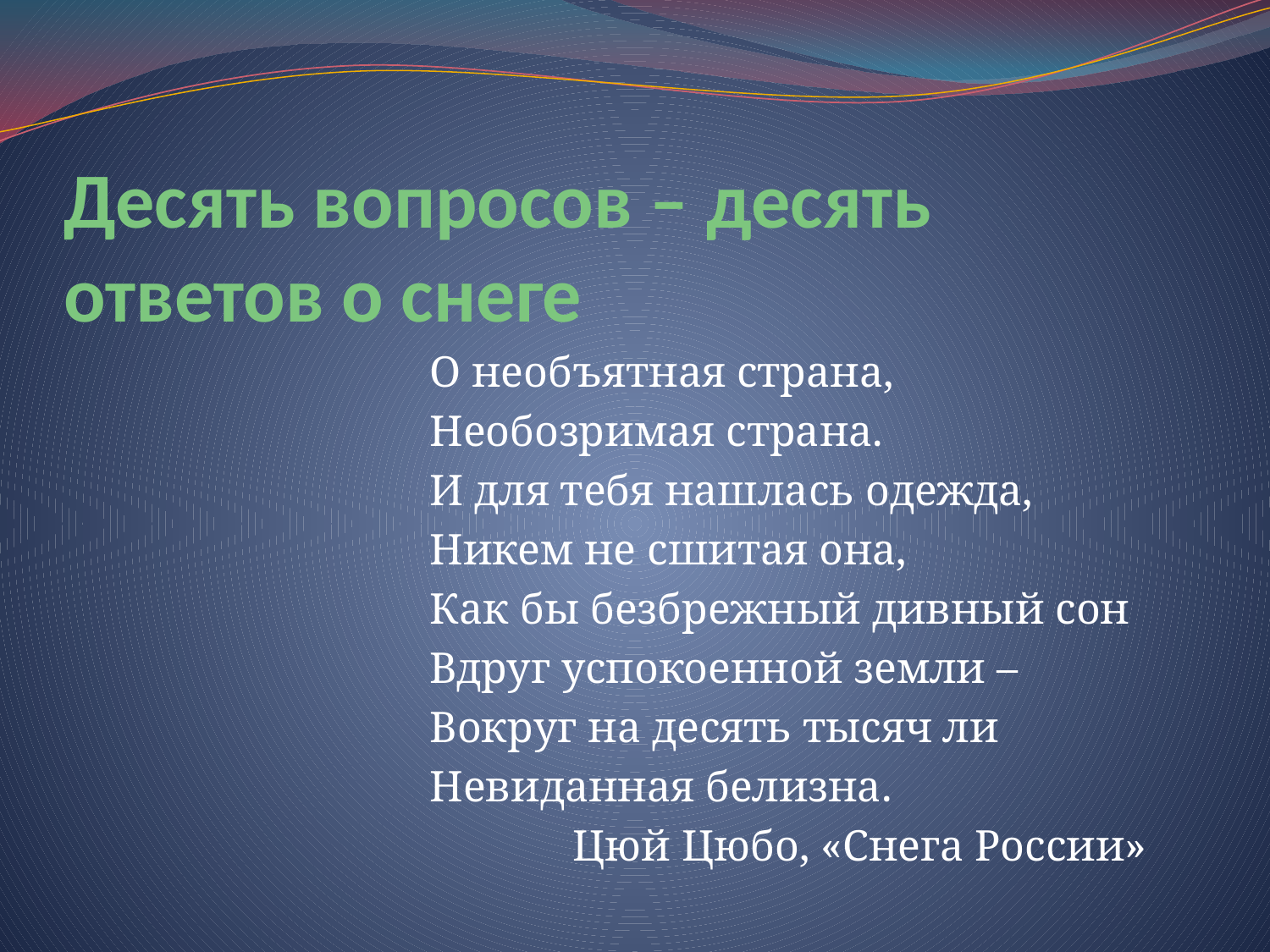

# Десять вопросов – десять ответов о снеге
О необъятная страна,
Необозримая страна.
И для тебя нашлась одежда,
Никем не сшитая она,
Как бы безбрежный дивный сон
Вдруг успокоенной земли –
Вокруг на десять тысяч ли
Невиданная белизна.
Цюй Цюбо, «Снега России»